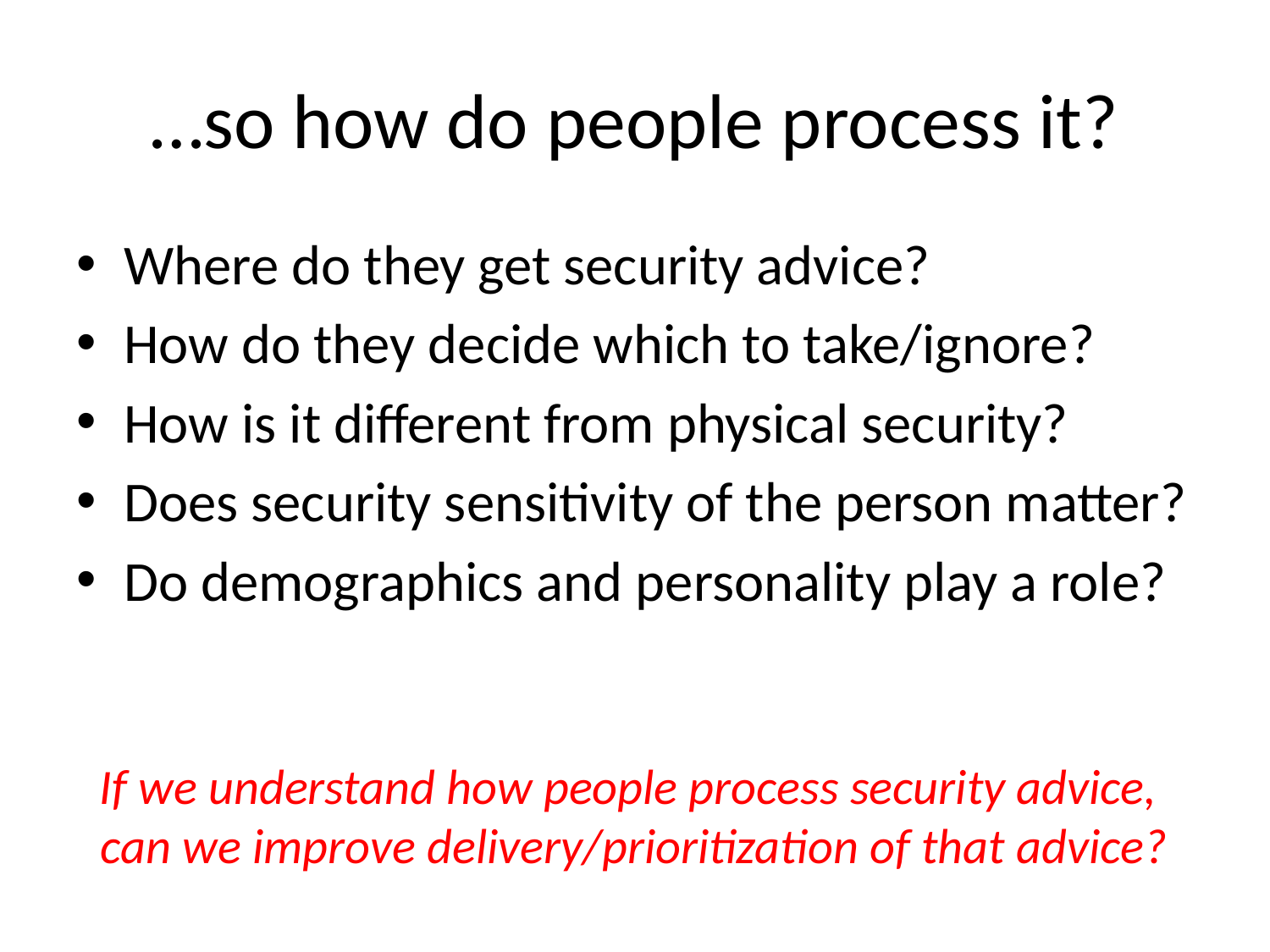

# …so how do people process it?
Where do they get security advice?
How do they decide which to take/ignore?
How is it different from physical security?
Does security sensitivity of the person matter?
Do demographics and personality play a role?
If we understand how people process security advice,
can we improve delivery/prioritization of that advice?